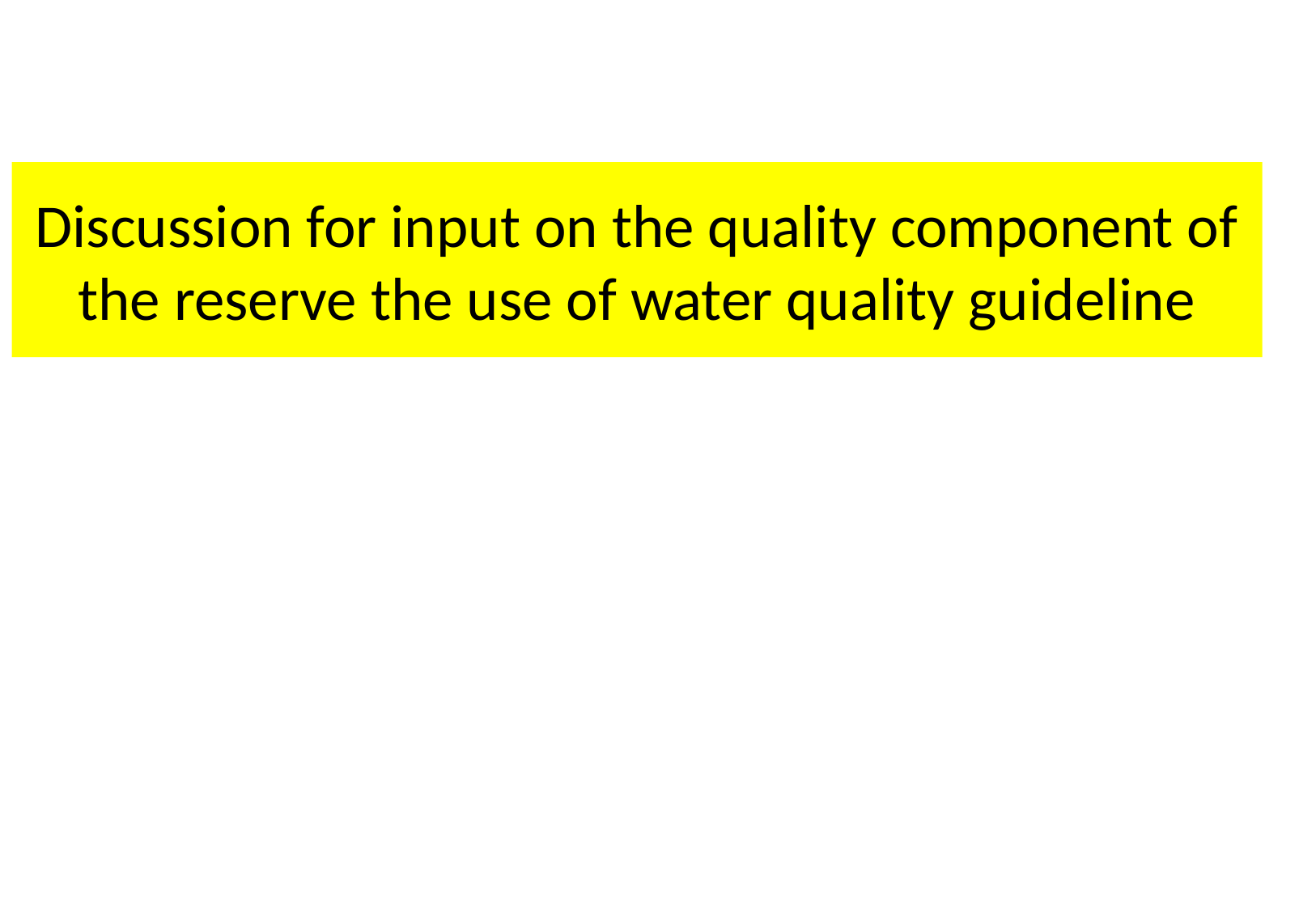

# Discussion for input on the quality component of the reserve the use of water quality guideline